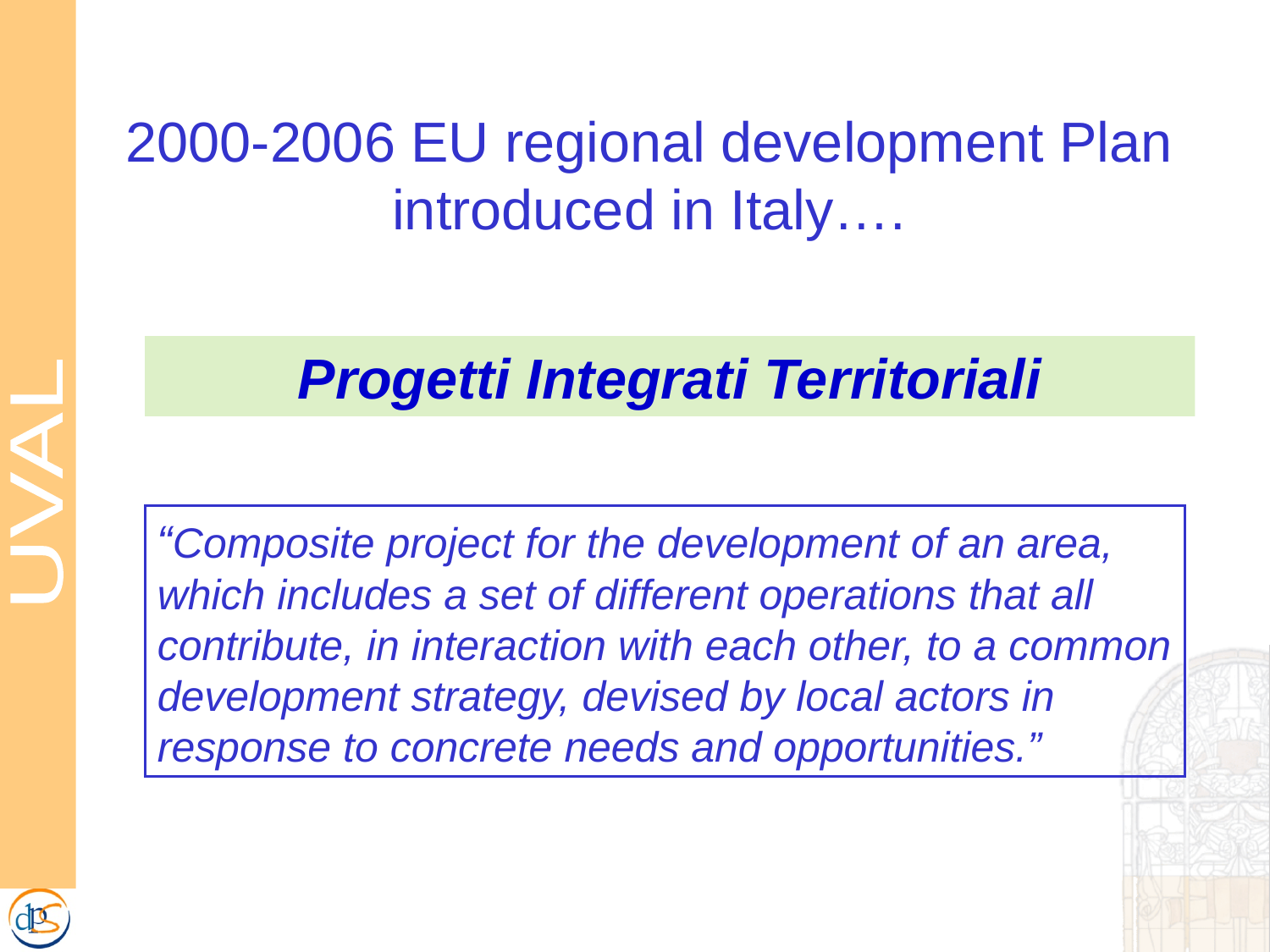

2000-2006 EU regional development Plan introduced in Italy….
Progetti Integrati Territoriali
“Composite project for the development of an area, which includes a set of different operations that all contribute, in interaction with each other, to a common development strategy, devised by local actors in response to concrete needs and opportunities.”